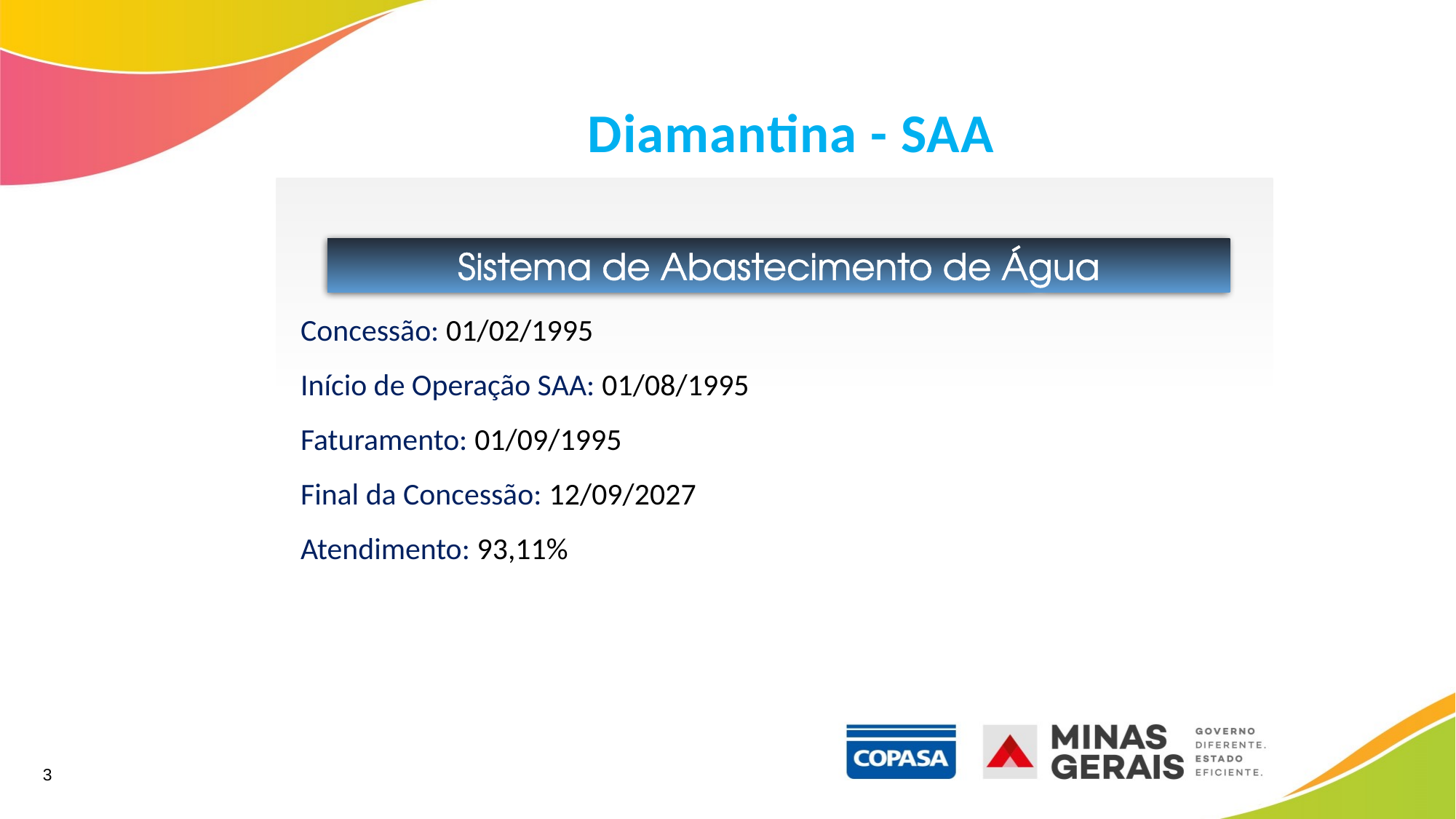

Diamantina - SAA

  Concessão: 01/02/1995
  Início de Operação SAA: 01/08/1995
  Faturamento: 01/09/1995
  Final da Concessão: 12/09/2027
  Atendimento: 93,11%

Sistema de Abastecimento de Água
3